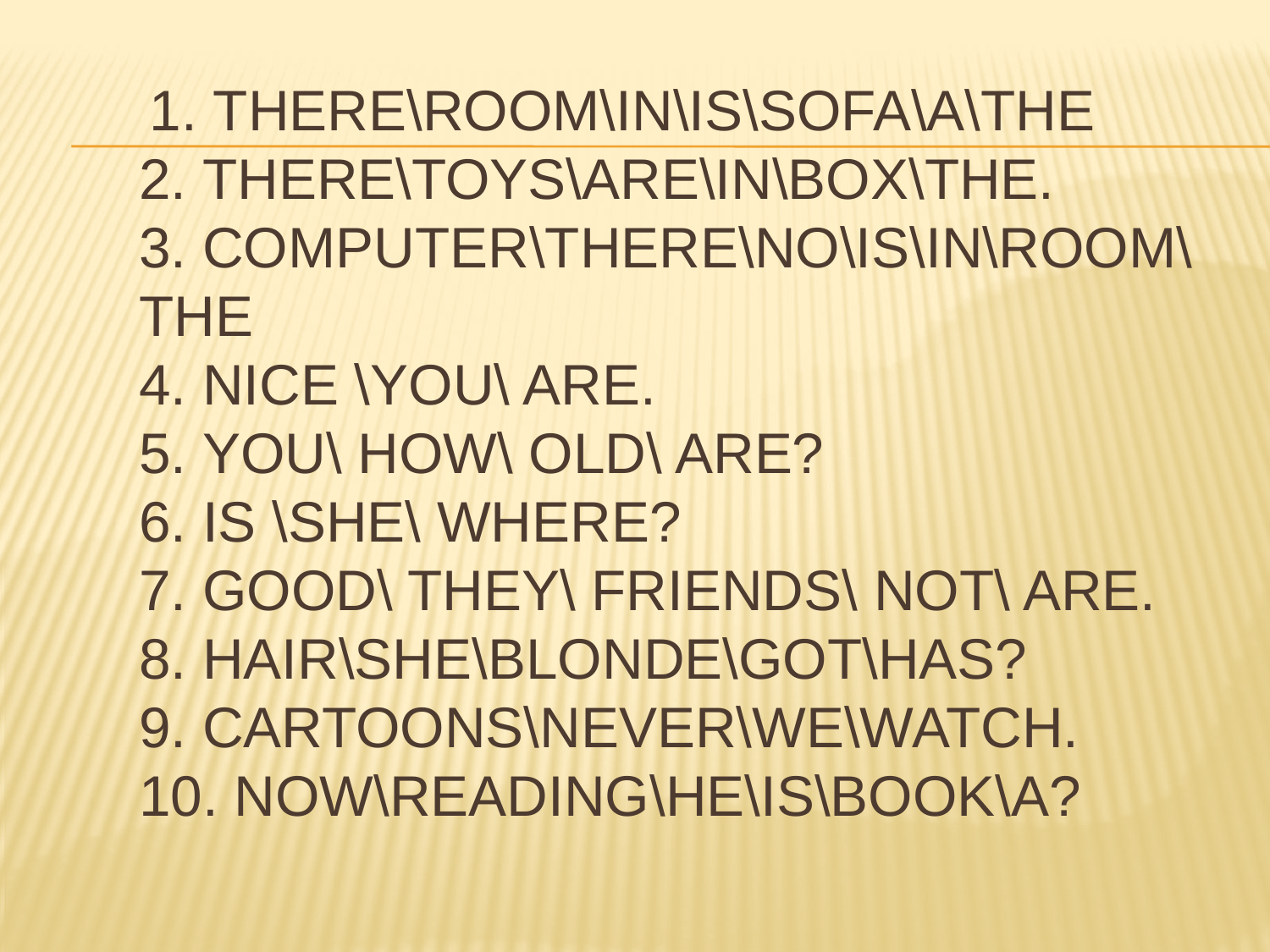

# 1. There\room\in\is\sofa\a\the 2. There\toys\are\in\box\the. 3. Computer\there\no\is\in\room\the 4. nice \you\ are. 5. you\ how\ old\ are? 6. is \she\ where? 7. good\ they\ friends\ not\ are. 8. hair\she\blonde\got\has? 9. cartoons\never\we\watch. 10. now\reading\he\is\book\a?